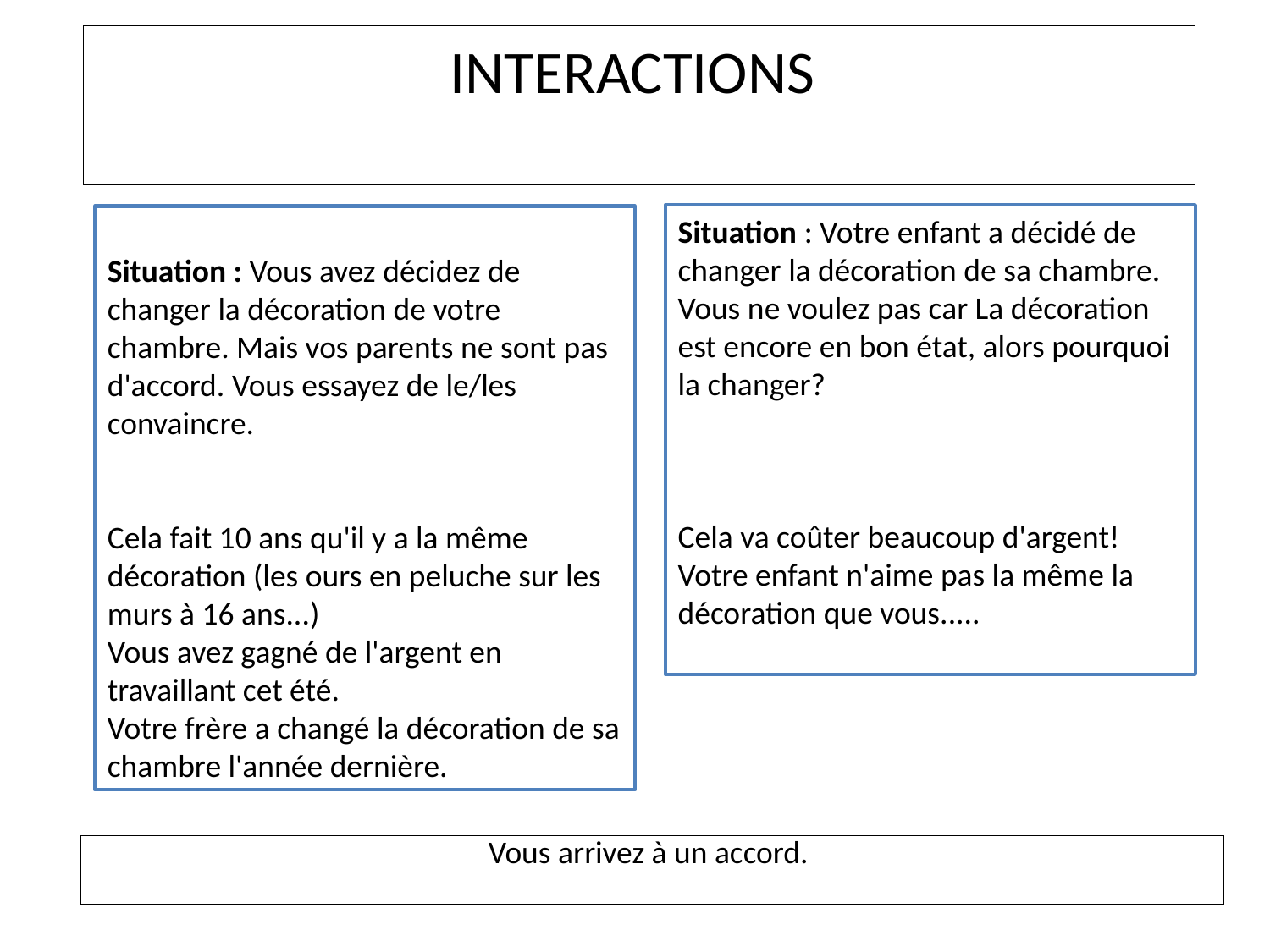

INTERACTIONS

Situation : Votre enfant a décidé de changer la décoration de sa chambre. Vous ne voulez pas car La décoration est encore en bon état, alors pourquoi la changer?

Cela va coûter beaucoup d'argent!
Votre enfant n'aime pas la même la décoration que vous.....

Situation : Vous avez décidez de changer la décoration de votre chambre. Mais vos parents ne sont pas d'accord. Vous essayez de le/les convaincre.

Cela fait 10 ans qu'il y a la même décoration (les ours en peluche sur les murs à 16 ans...)
Vous avez gagné de l'argent en travaillant cet été.
Votre frère a changé la décoration de sa chambre l'année dernière.
# Vous arrivez à un accord.